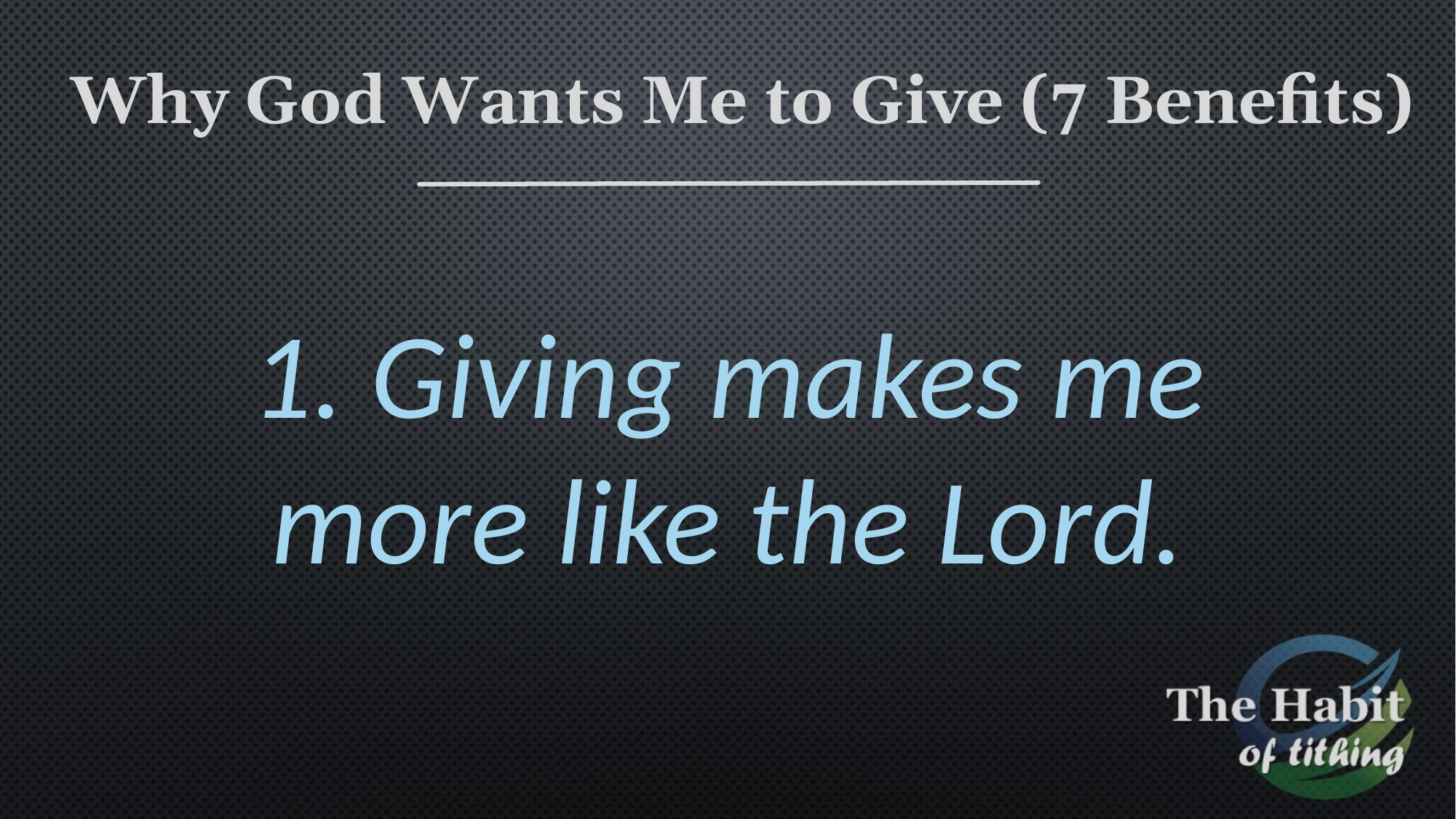

Why God Wants Me to Give (7 Benefits)
1. Giving makes me more like the Lord.